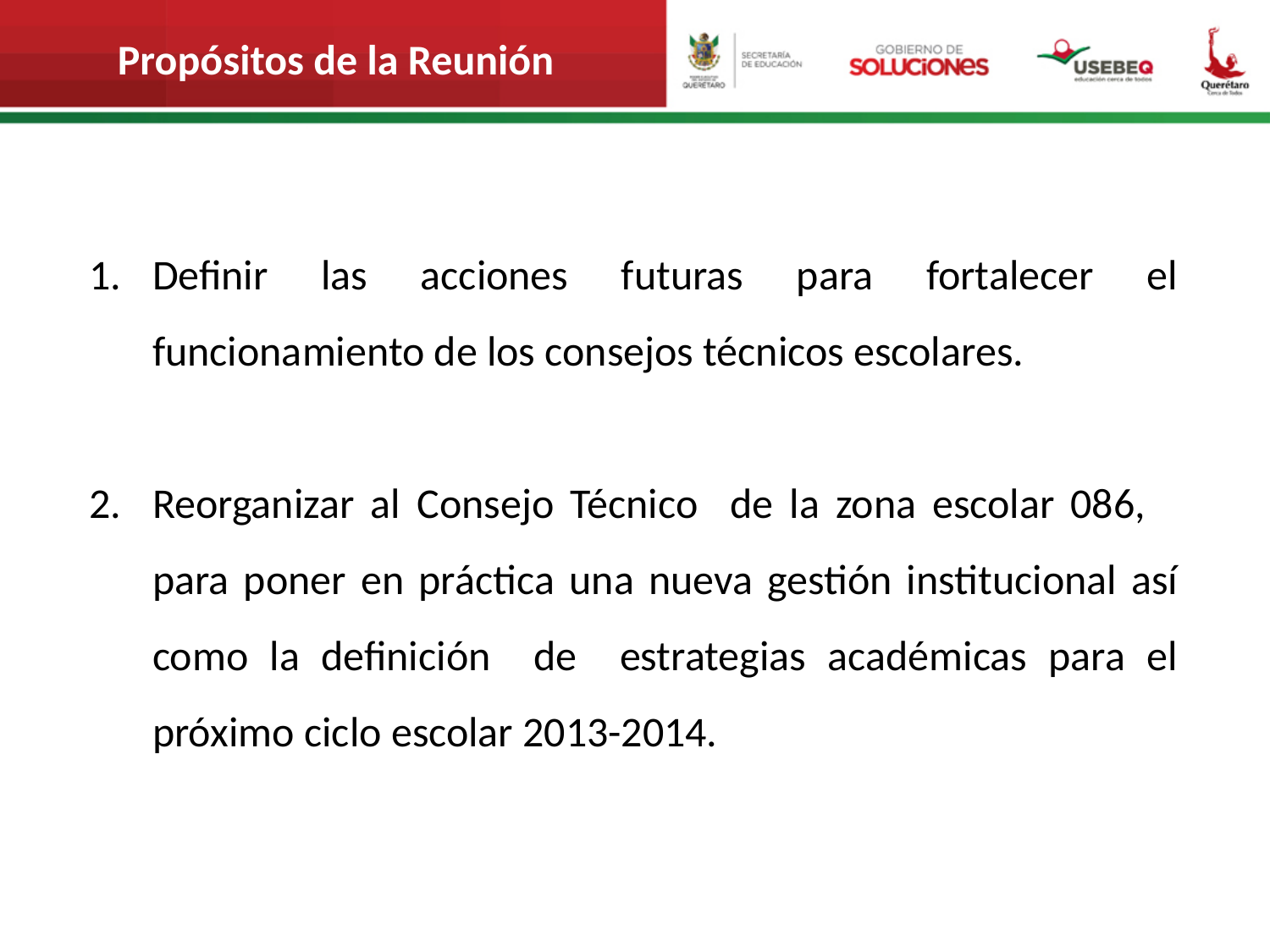

Propósitos de la Reunión
Definir las acciones futuras para fortalecer el funcionamiento de los consejos técnicos escolares.

Reorganizar al Consejo Técnico  de la zona escolar 086,   para poner en práctica una nueva gestión institucional así como la definición  de  estrategias académicas para el próximo ciclo escolar 2013-2014.